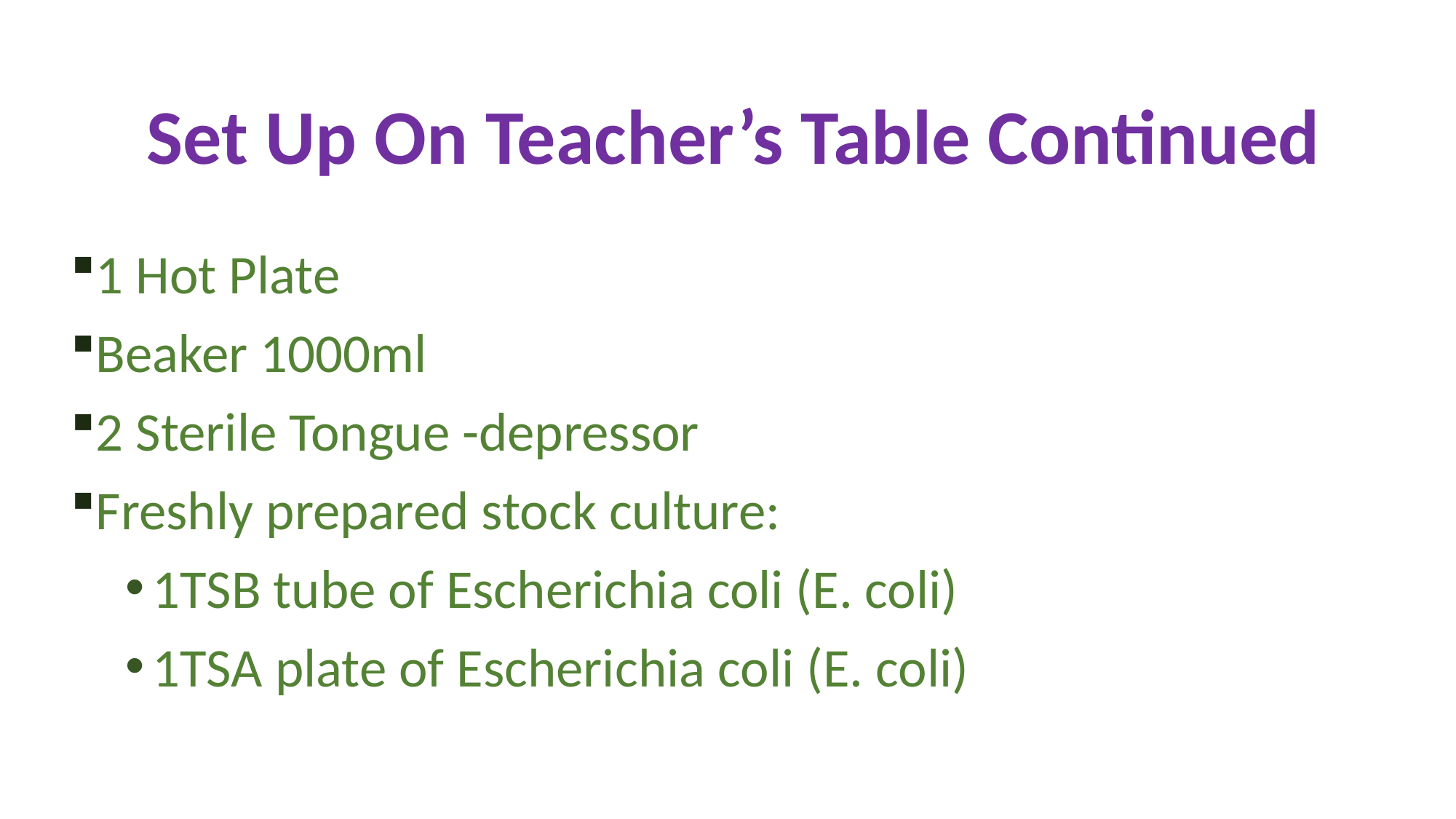

# Set Up On Teacher’s Table Continued
1 Hot Plate
Beaker 1000ml
2 Sterile Tongue -depressor
Freshly prepared stock culture:
1TSB tube of Escherichia coli (E. coli)
1TSA plate of Escherichia coli (E. coli)